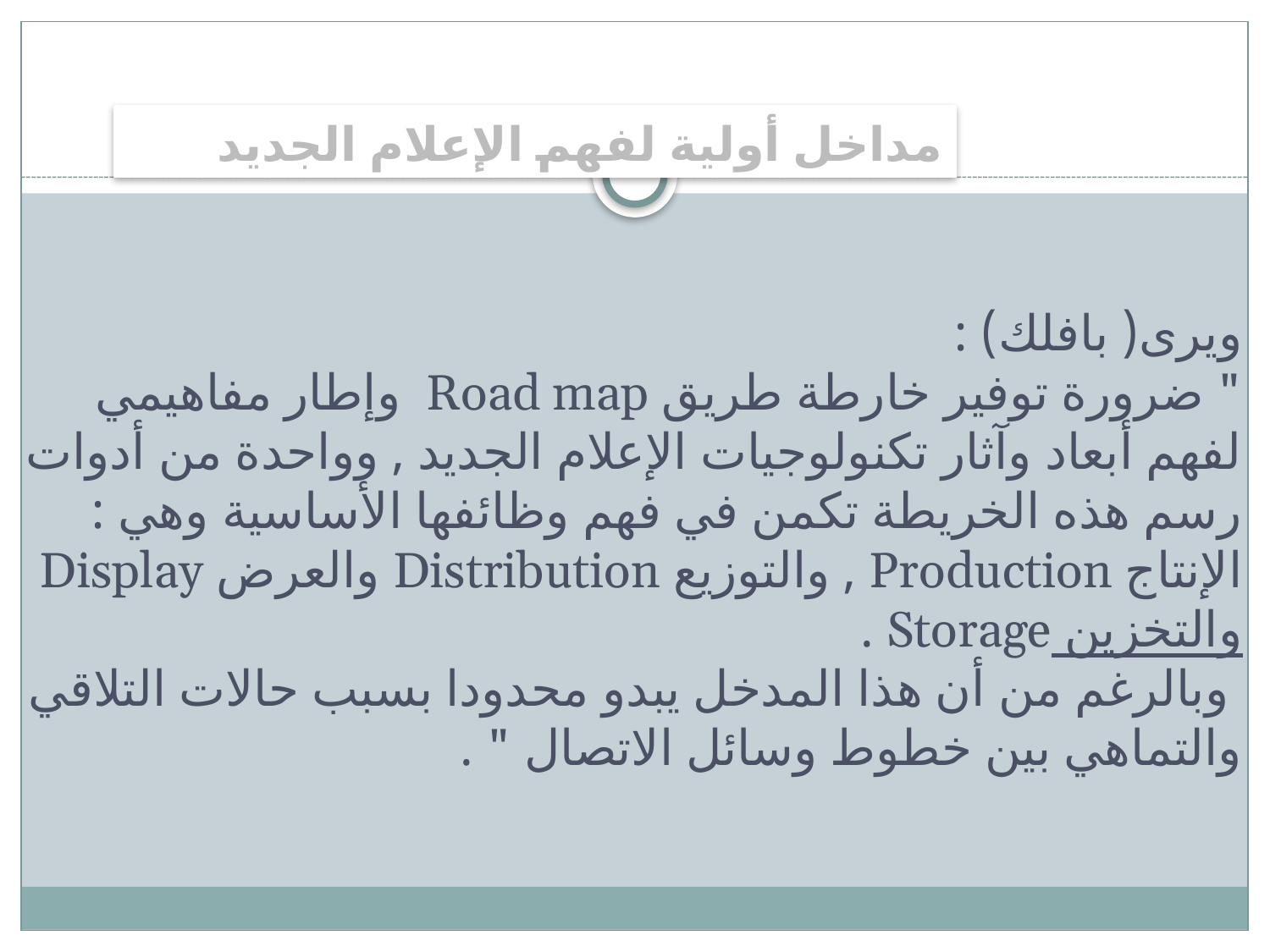

# مداخل أولية لفهم الإعلام الجديد

ويرى( بافلك) :
" ضرورة توفير خارطة طريق Road map  وإطار مفاهيمي لفهم أبعاد وآثار تكنولوجيات الإعلام الجديد , وواحدة من أدوات رسم هذه الخريطة تكمن في فهم وظائفها الأساسية وهي :
الإنتاج Production , والتوزيع Distribution والعرض Display والتخزين Storage .
 وبالرغم من أن هذا المدخل يبدو محدودا بسبب حالات التلاقي والتماهي بين خطوط وسائل الاتصال " .